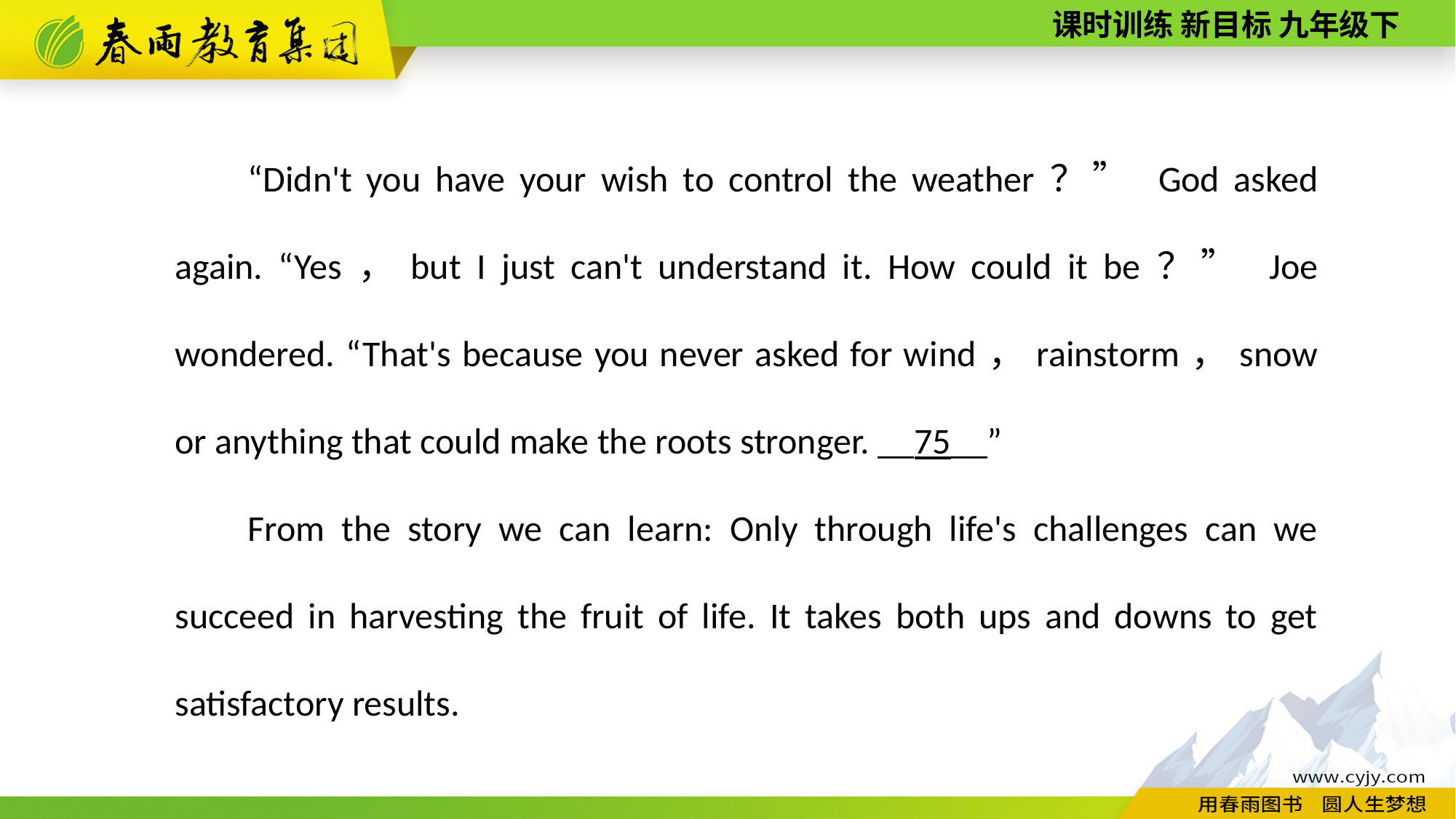

“Didn't you have your wish to control the weather？” God asked again. “Yes，but I just can't understand it. How could it be？” Joe wondered. “That's because you never asked for wind，rainstorm，snow or anything that could make the roots stronger. __75__”
From the story we can learn: Only through life's challenges can we succeed in harvesting the fruit of life. It takes both ups and downs to get satisfactory results.